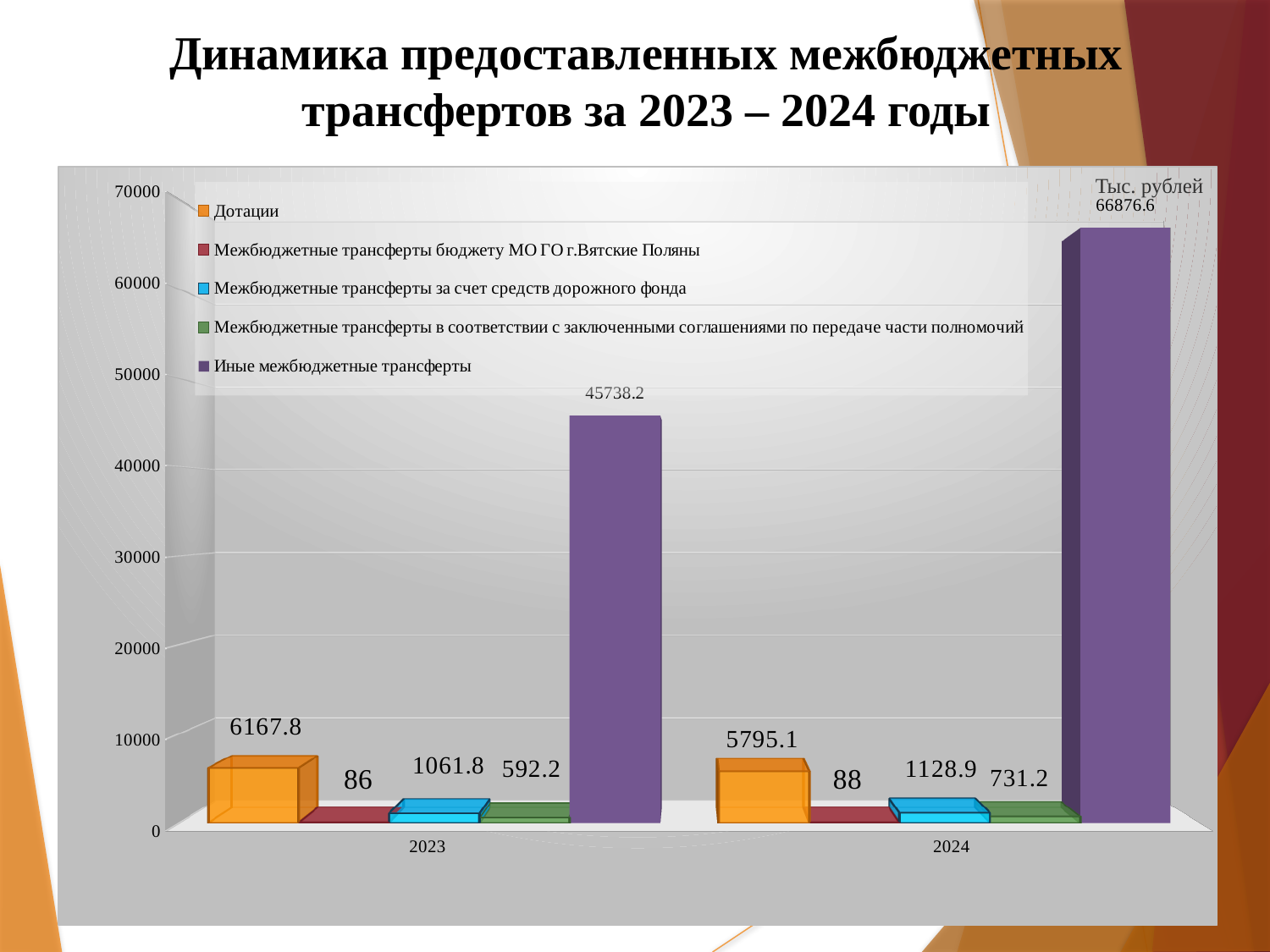

# Динамика предоставленных межбюджетных трансфертов за 2023 – 2024 годы

[unsupported chart]

Тыс. рублей
21